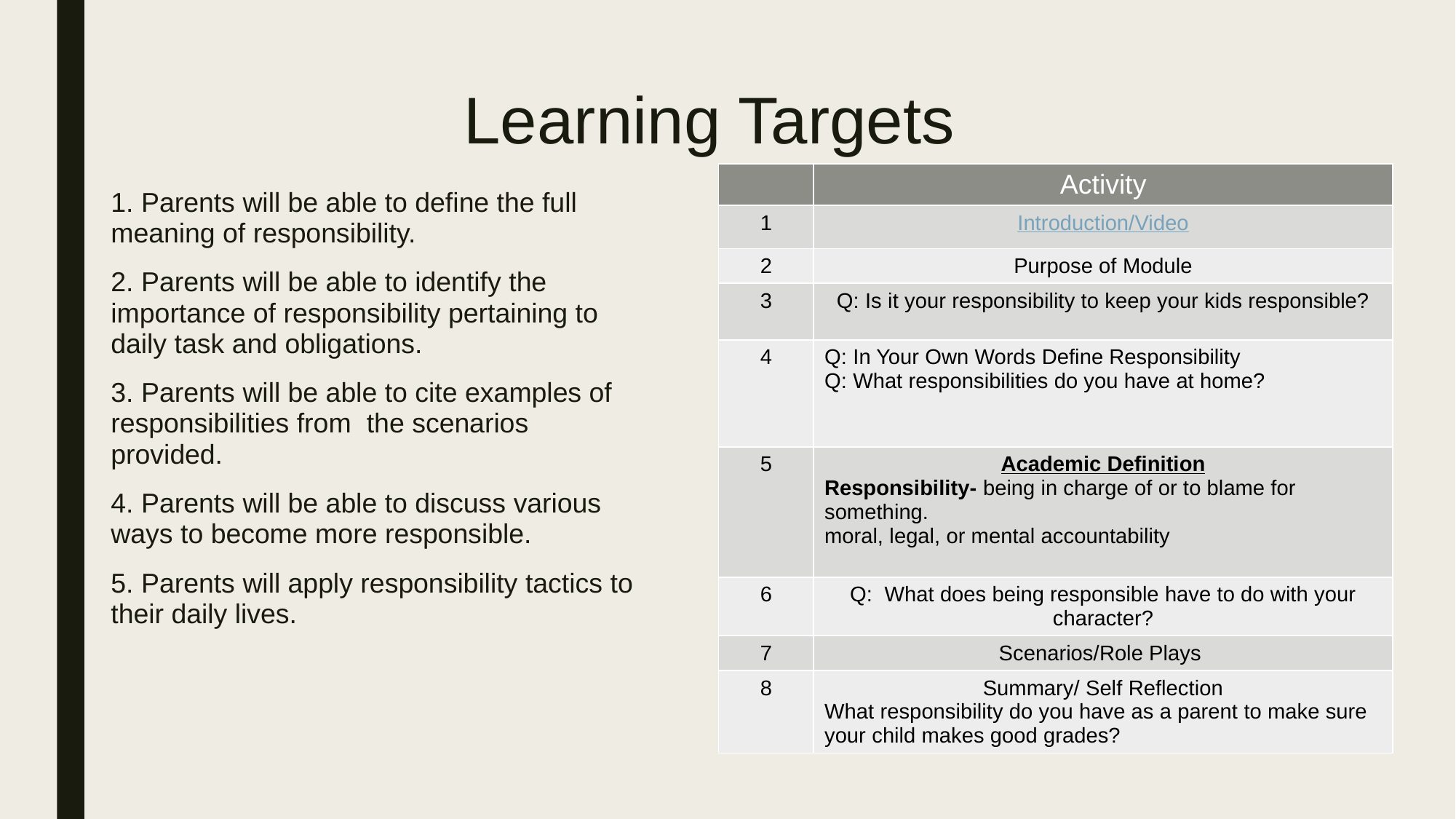

# Learning Targets
|  | Activity |
| --- | --- |
| 1 | Introduction/Video |
| 2 | Purpose of Module |
| 3 | Q: Is it your responsibility to keep your kids responsible? |
| 4 | Q: In Your Own Words Define Responsibility Q: What responsibilities do you have at home? |
| 5 | Academic Definition Responsibility- being in charge of or to blame for something. moral, legal, or mental accountability |
| 6 | Q: What does being responsible have to do with your character? |
| 7 | Scenarios/Role Plays |
| 8 | Summary/ Self Reflection What responsibility do you have as a parent to make sure your child makes good grades? |
1. Parents will be able to define the full meaning of responsibility.
2. Parents will be able to identify the importance of responsibility pertaining to daily task and obligations.
3. Parents will be able to cite examples of responsibilities from  the scenarios provided.
4. Parents will be able to discuss various ways to become more responsible.
5. Parents will apply responsibility tactics to their daily lives.